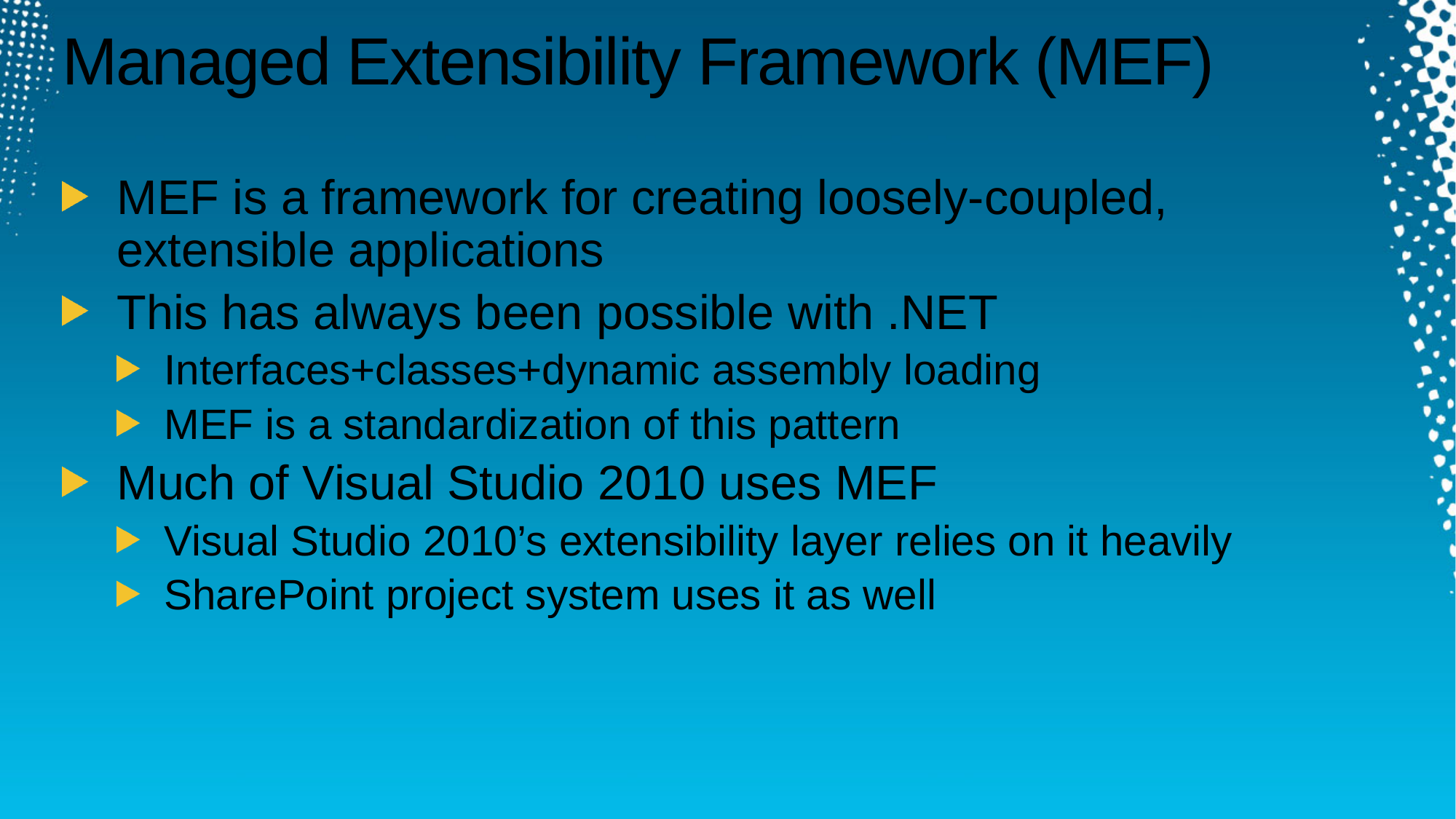

# Managed Extensibility Framework (MEF)
MEF is a framework for creating loosely-coupled, extensible applications
This has always been possible with .NET
Interfaces+classes+dynamic assembly loading
MEF is a standardization of this pattern
Much of Visual Studio 2010 uses MEF
Visual Studio 2010’s extensibility layer relies on it heavily
SharePoint project system uses it as well